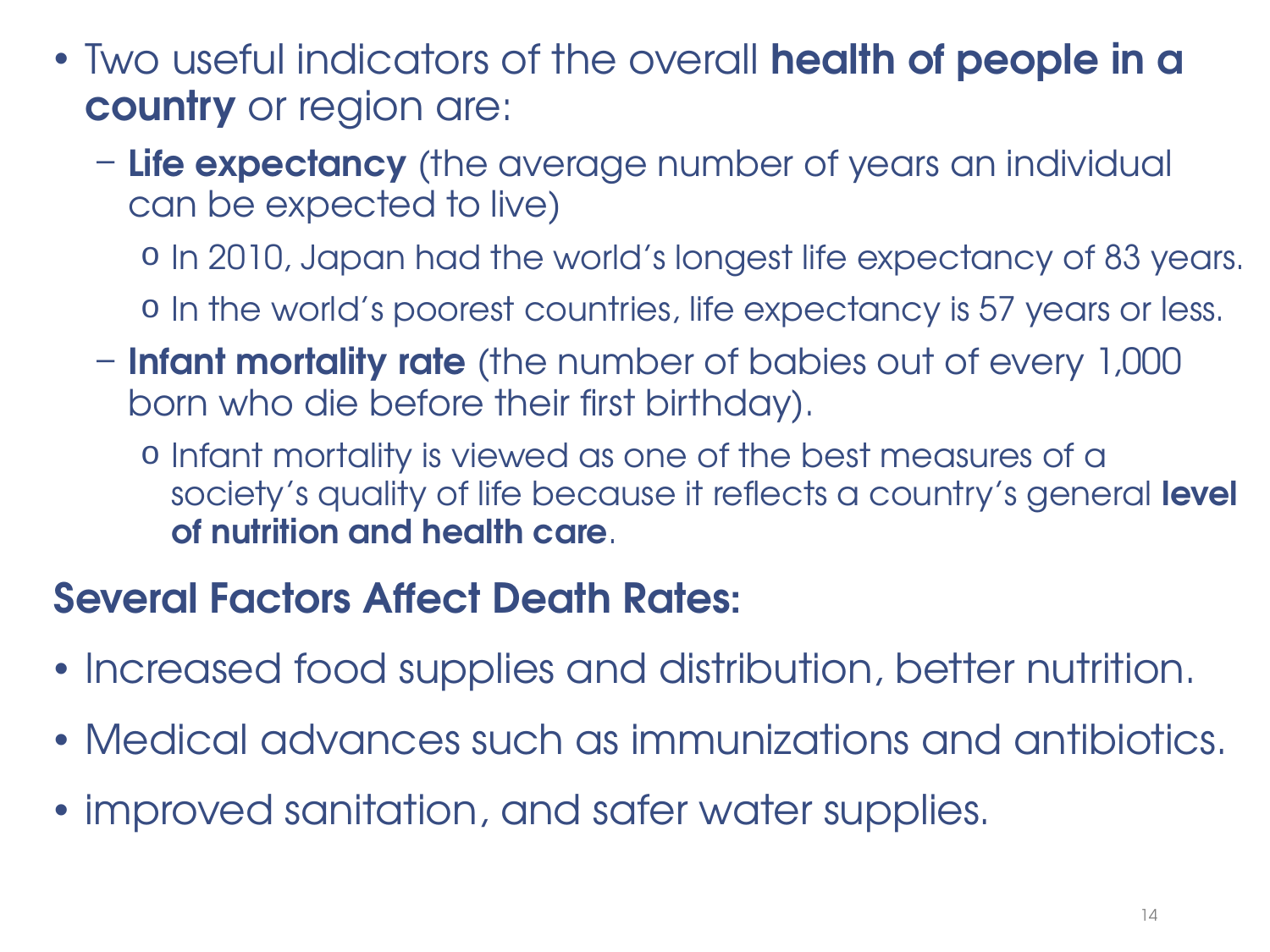

Two useful indicators of the overall health of people in a country or region are:
Life expectancy (the average number of years an individual can be expected to live)
In 2010, Japan had the world’s longest life expectancy of 83 years.
In the world’s poorest countries, life expectancy is 57 years or less.
Infant mortality rate (the number of babies out of every 1,000 born who die before their first birthday).
Infant mortality is viewed as one of the best measures of a society’s quality of life because it reflects a country’s general level of nutrition and health care.
Several Factors Affect Death Rates:
Increased food supplies and distribution, better nutrition.
Medical advances such as immunizations and antibiotics.
improved sanitation, and safer water supplies.
14